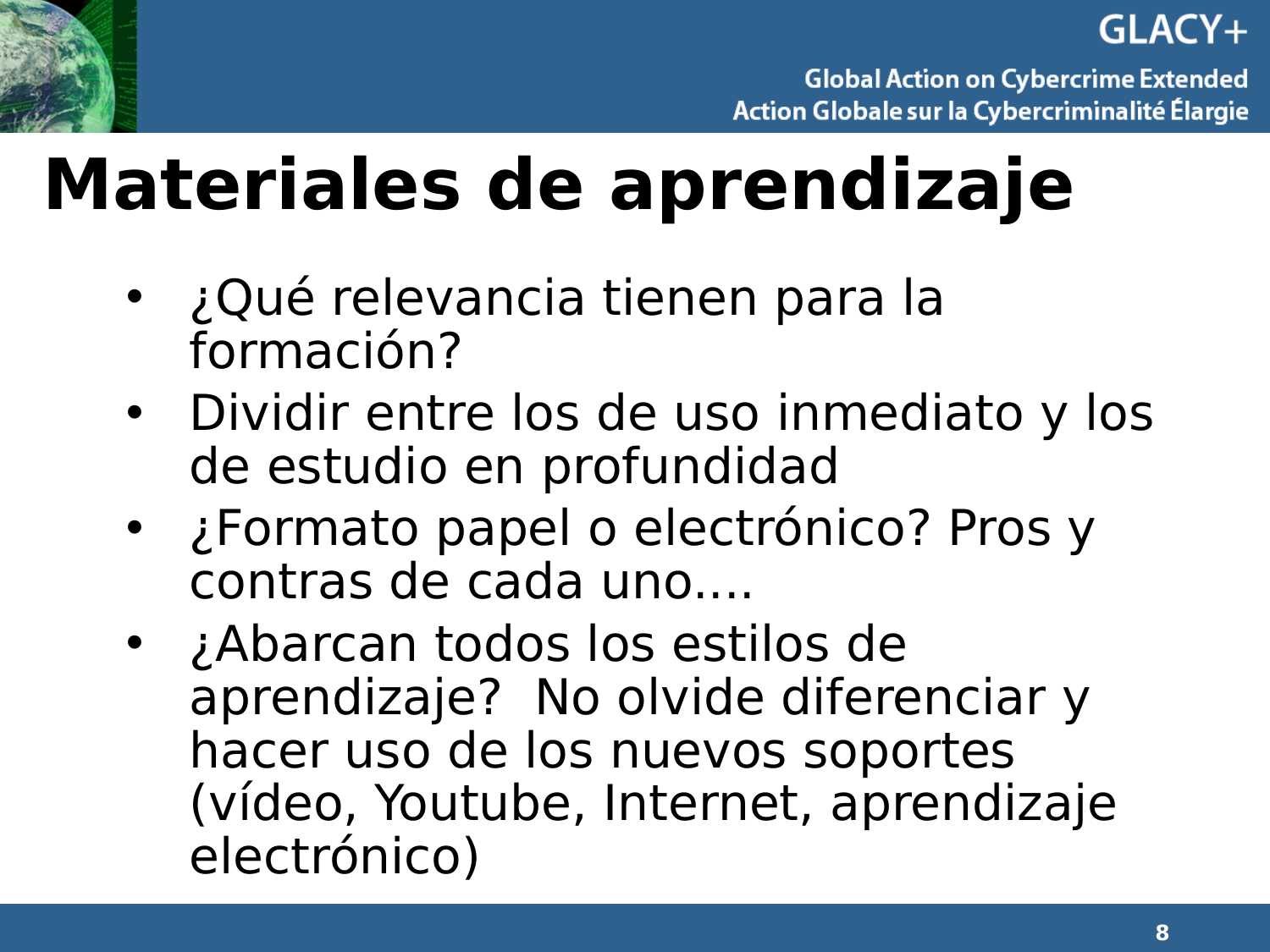

# Materiales de aprendizaje
¿Qué relevancia tienen para la formación?
Dividir entre los de uso inmediato y los de estudio en profundidad
¿Formato papel o electrónico? Pros y contras de cada uno....
¿Abarcan todos los estilos de aprendizaje?  No olvide diferenciar y hacer uso de los nuevos soportes (vídeo, Youtube, Internet, aprendizaje electrónico)
8